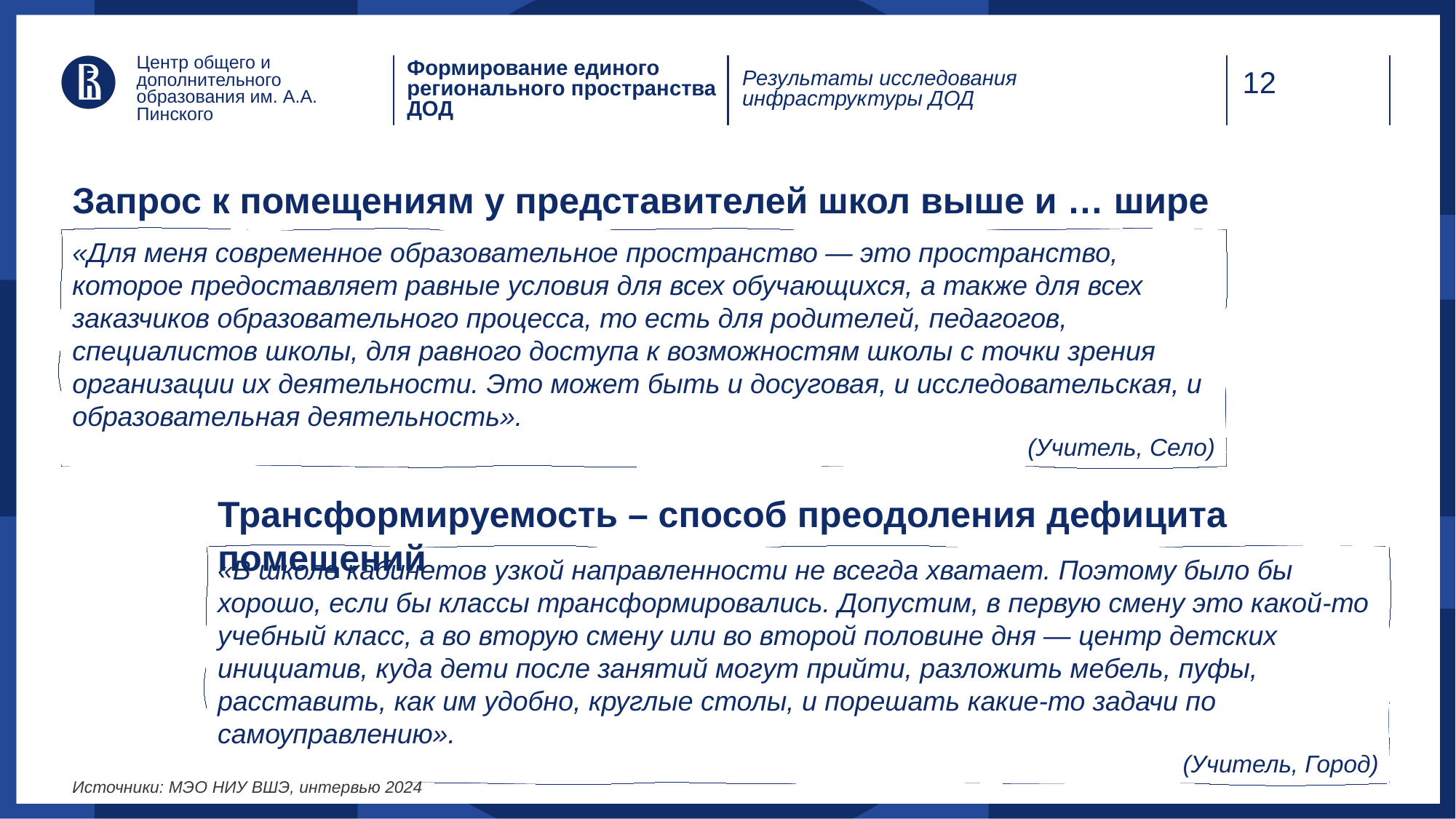

Центр общего и дополнительного образования им. А.А. Пинского
Формирование единого регионального пространства ДОД
Результаты исследования
инфраструктуры ДОД
Запрос к помещениям у представителей школ выше и … шире
«Для меня современное образовательное пространство — это пространство, которое предоставляет равные условия для всех обучающихся, а также для всех заказчиков образовательного процесса, то есть для родителей, педагогов, специалистов школы, для равного доступа к возможностям школы с точки зрения организации их деятельности. Это может быть и досуговая, и исследовательская, и образовательная деятельность».
(Учитель, Село)
Трансформируемость – способ преодоления дефицита помещений
«В школе кабинетов узкой направленности не всегда хватает. Поэтому было бы хорошо, если бы классы трансформировались. Допустим, в первую смену это какой-то учебный класс, а во вторую смену или во второй половине дня — центр детских инициатив, куда дети после занятий могут прийти, разложить мебель, пуфы, расставить, как им удобно, круглые столы, и порешать какие-то задачи по самоуправлению».
(Учитель, Город)
Источники: МЭО НИУ ВШЭ, интервью 2024